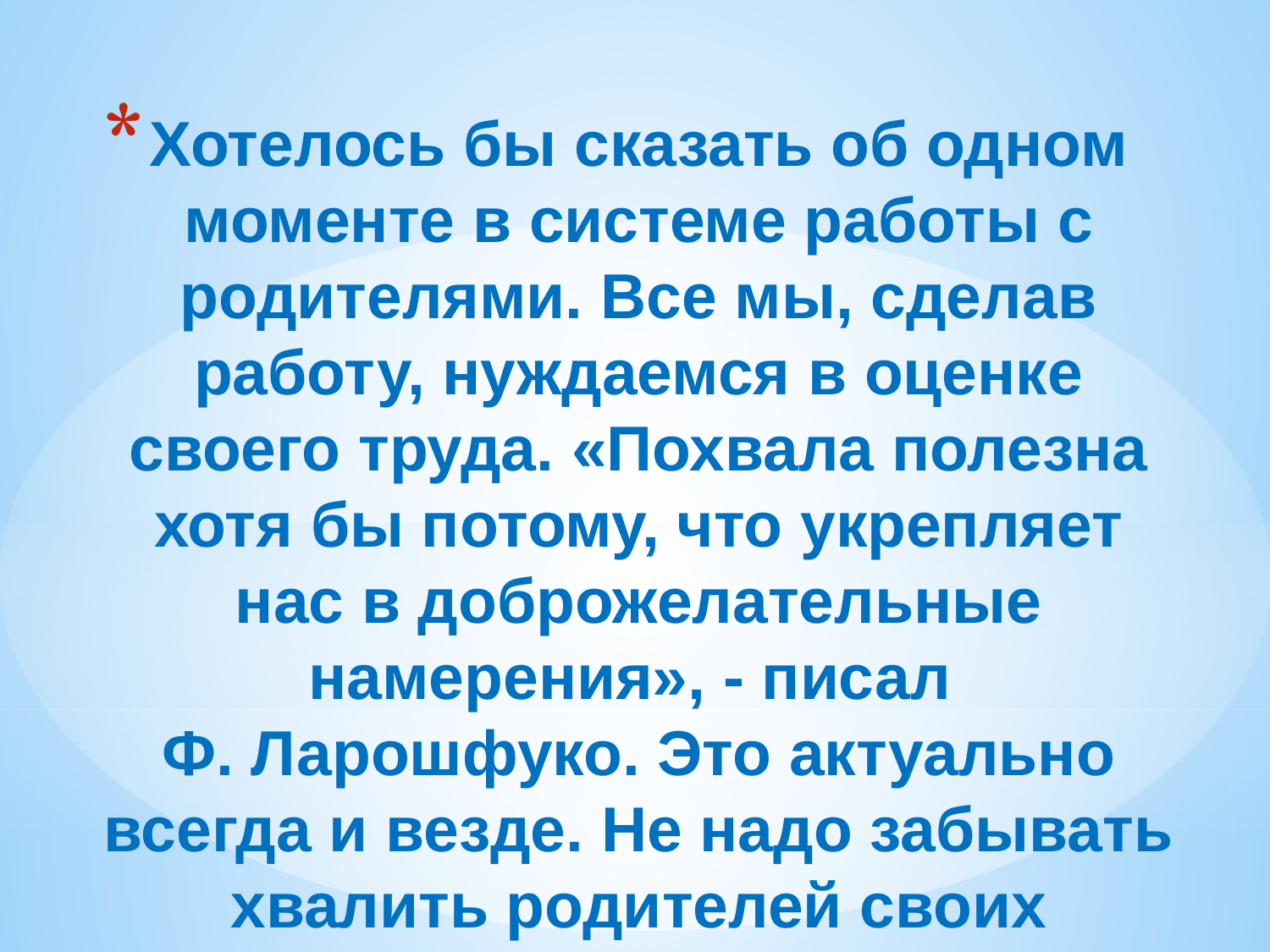

# Хотелось бы сказать об одном моменте в системе работы с родителями. Все мы, сделав работу, нуждаемся в оценке своего труда. «Похвала полезна хотя бы потому, что укрепляет нас в доброжелательные намерения», - писал Ф. Ларошфуко. Это актуально всегда и везде. Не надо забывать хвалить родителей своих воспитанников. И мы всегда делаем это при любом удобном случае.